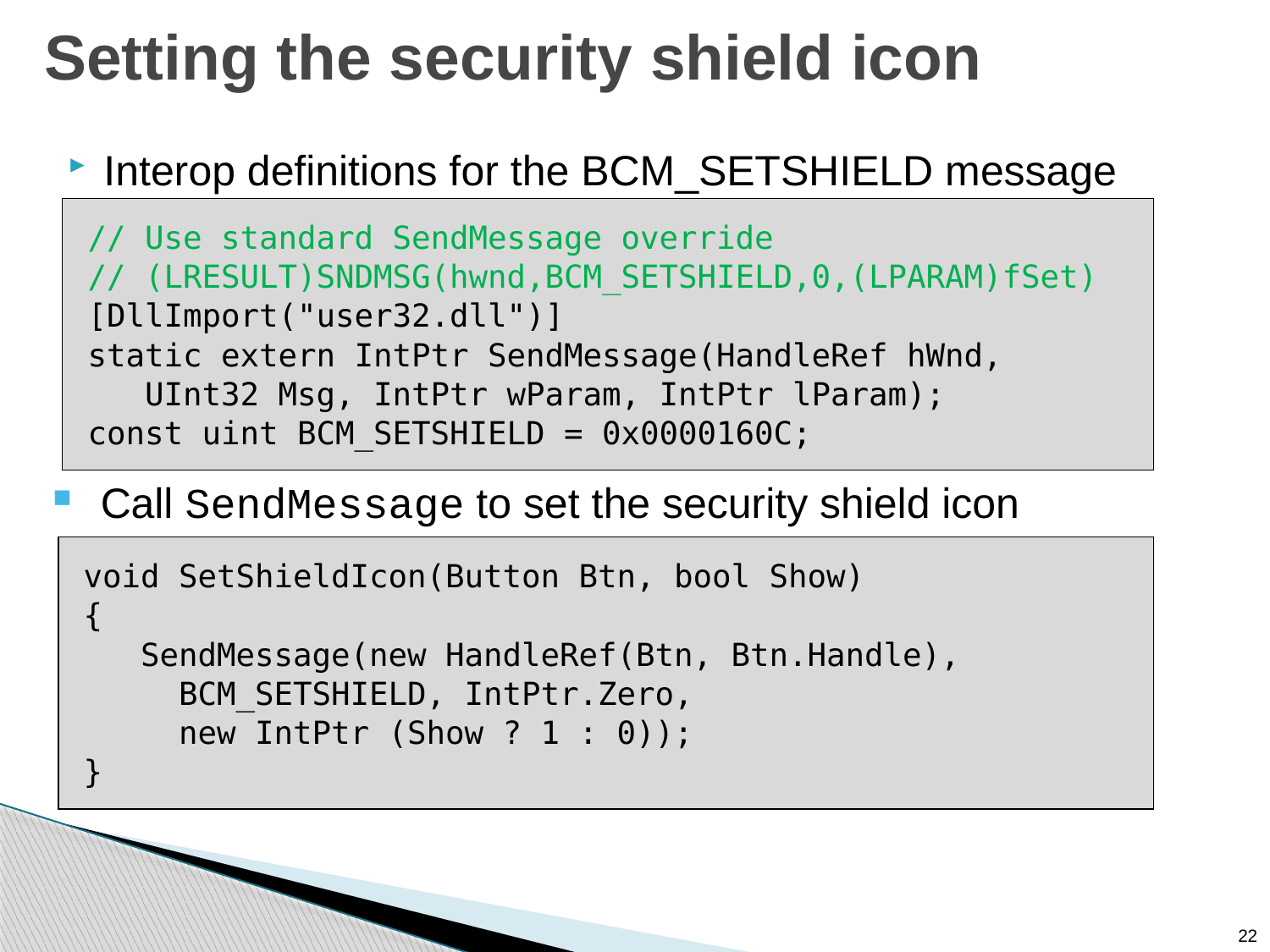

# Setting the security shield icon
Interop definitions for the BCM_SETSHIELD message
// Use standard SendMessage override
// (LRESULT)SNDMSG(hwnd,BCM_SETSHIELD,0,(LPARAM)fSet)
[DllImport("user32.dll")]
static extern IntPtr SendMessage(HandleRef hWnd,
   UInt32 Msg, IntPtr wParam, IntPtr lParam);
const uint BCM_SETSHIELD = 0x0000160C;
Call SendMessage to set the security shield icon
void SetShieldIcon(Button Btn, bool Show)
{
   SendMessage(new HandleRef(Btn, Btn.Handle),
     BCM_SETSHIELD, IntPtr.Zero,
     new IntPtr (Show ? 1 : 0));
}
22